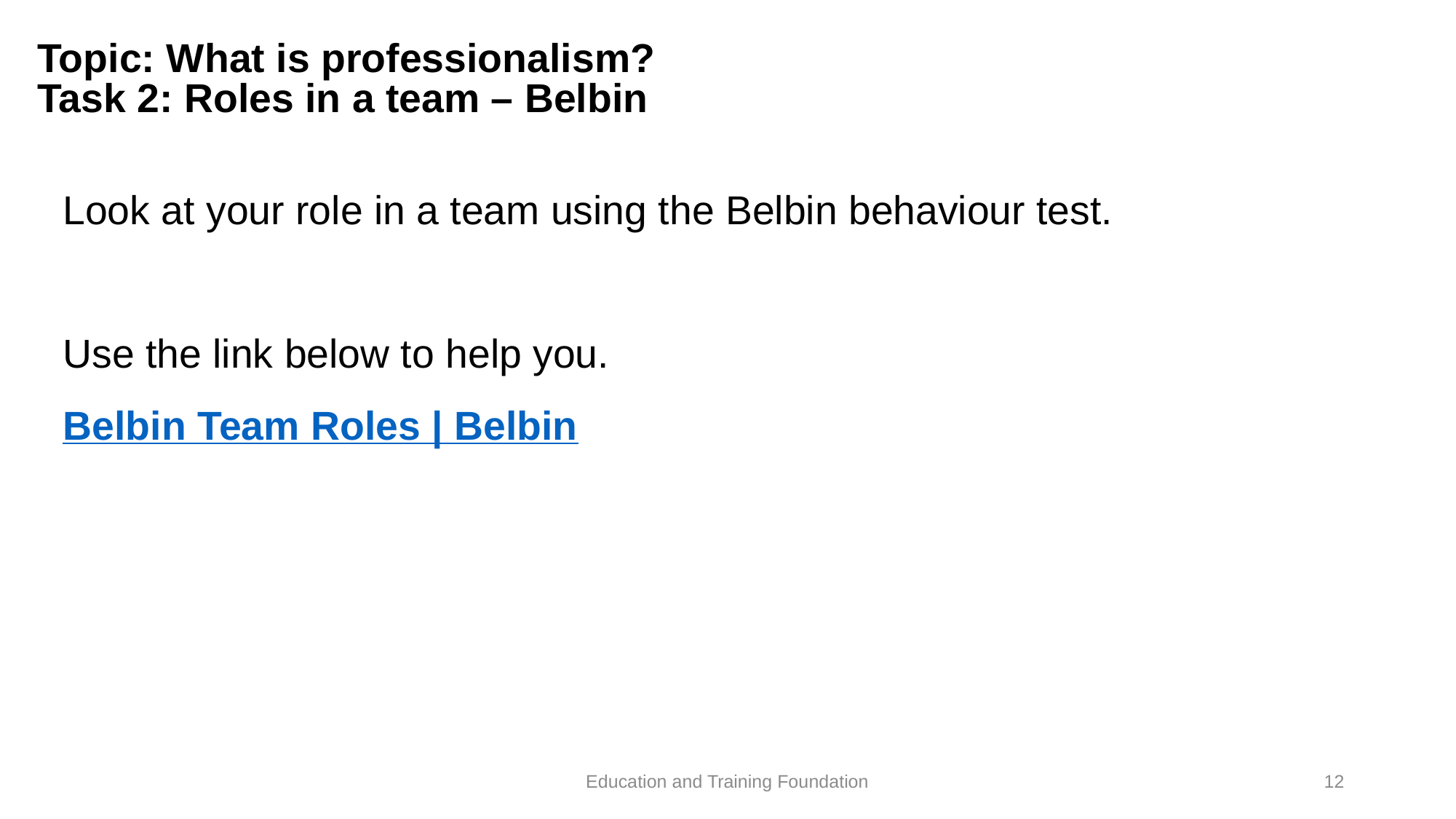

# Topic: What is professionalism? Task 2: Roles in a team – Belbin
Look at your role in a team using the Belbin behaviour test.

Use the link below to help you.
Belbin Team Roles | Belbin

Education and Training Foundation
12